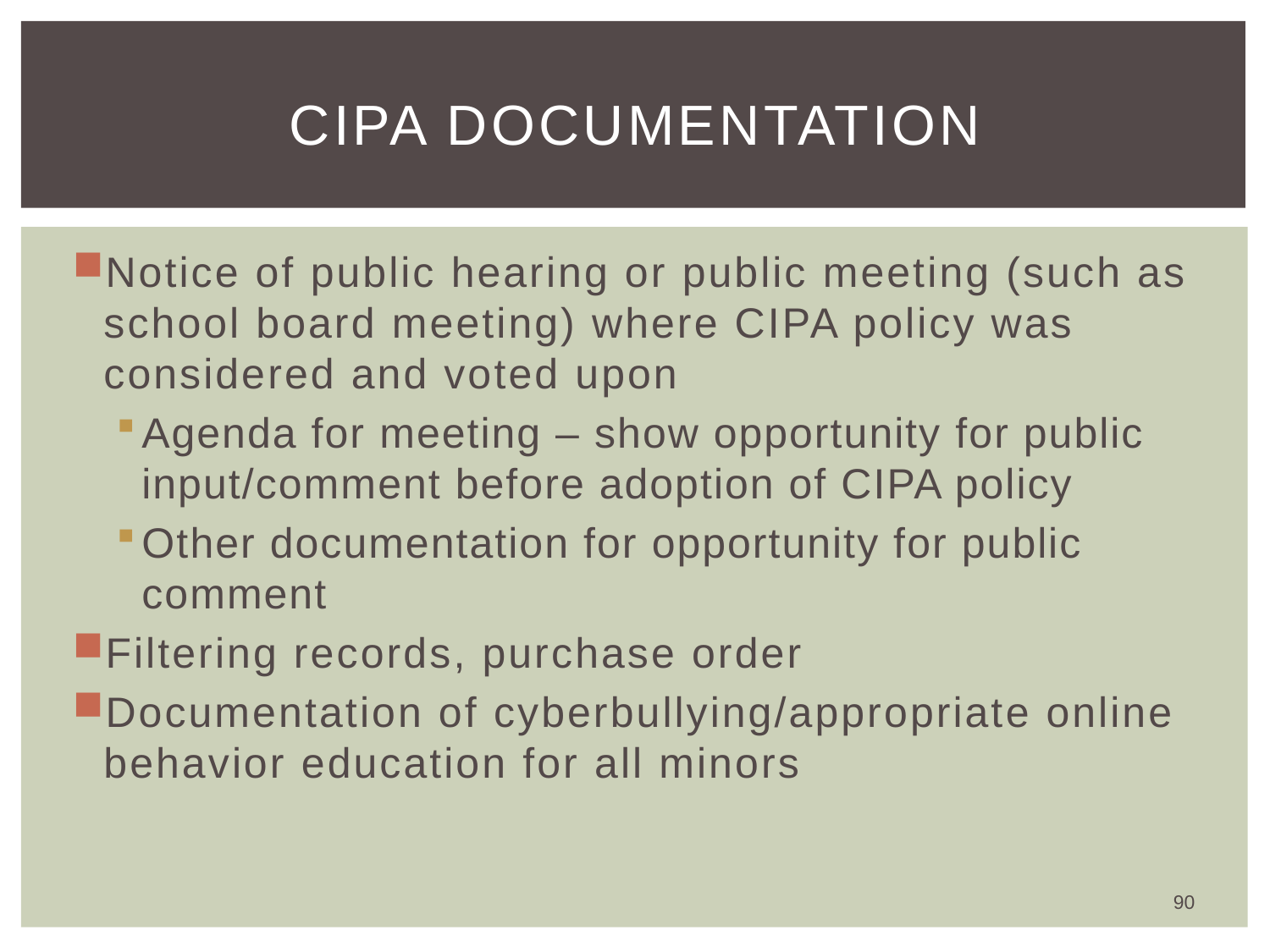

# CIPA Documentation
Notice of public hearing or public meeting (such as school board meeting) where CIPA policy was considered and voted upon
Agenda for meeting – show opportunity for public input/comment before adoption of CIPA policy
Other documentation for opportunity for public comment
Filtering records, purchase order
Documentation of cyberbullying/appropriate online behavior education for all minors

90